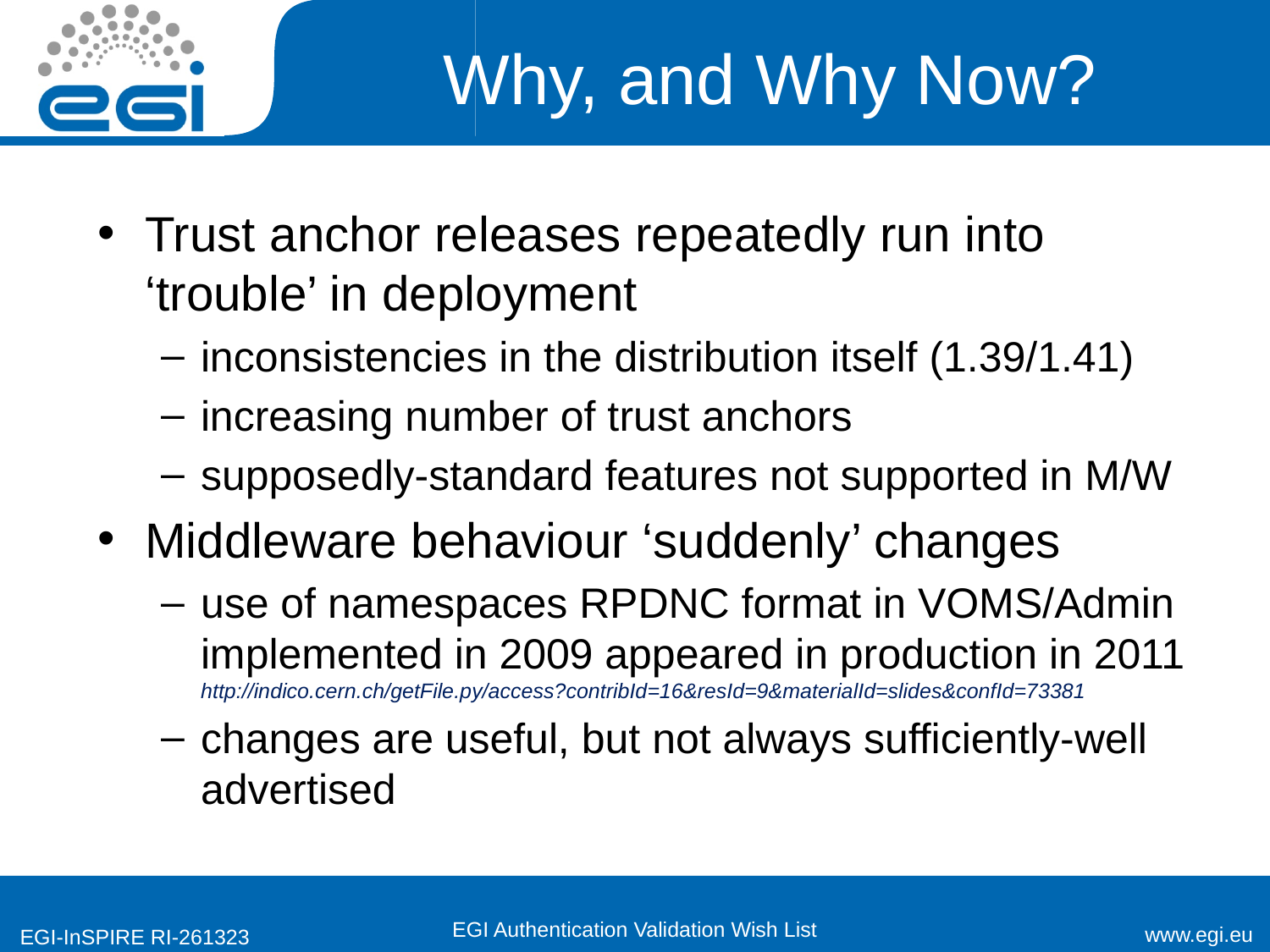

# Why, and Why Now?
Trust anchor releases repeatedly run into ‘trouble’ in deployment
inconsistencies in the distribution itself (1.39/1.41)
increasing number of trust anchors
supposedly-standard features not supported in M/W
Middleware behaviour ‘suddenly’ changes
use of namespaces RPDNC format in VOMS/Admin implemented in 2009 appeared in production in 2011
http://indico.cern.ch/getFile.py/access?contribId=16&resId=9&materialId=slides&confId=73381
changes are useful, but not always sufficiently-well advertised
EGI Authentication Validation Wish List